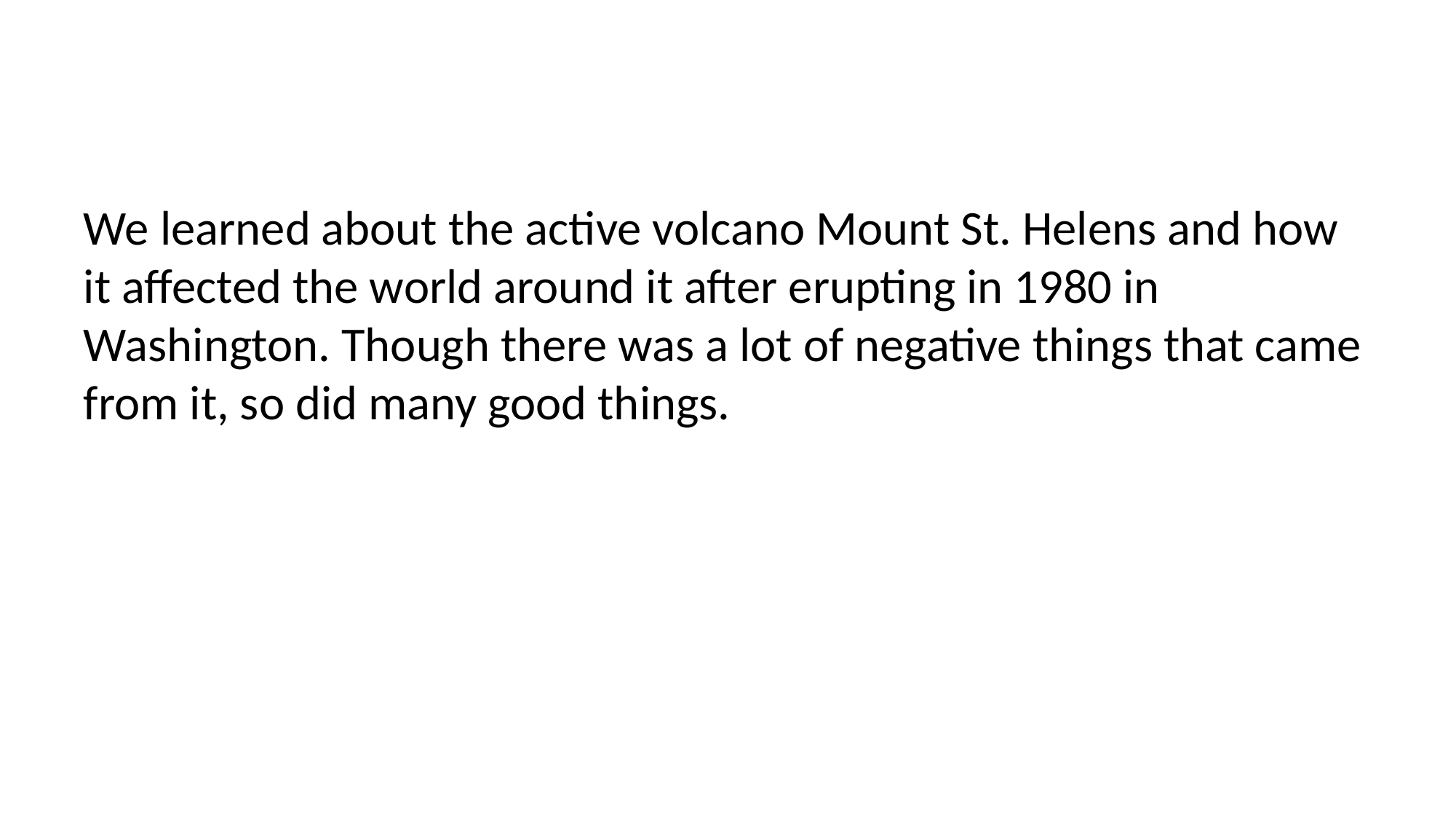

We learned about the active volcano Mount St. Helens and how it affected the world around it after erupting in 1980 in Washington. Though there was a lot of negative things that came from it, so did many good things.